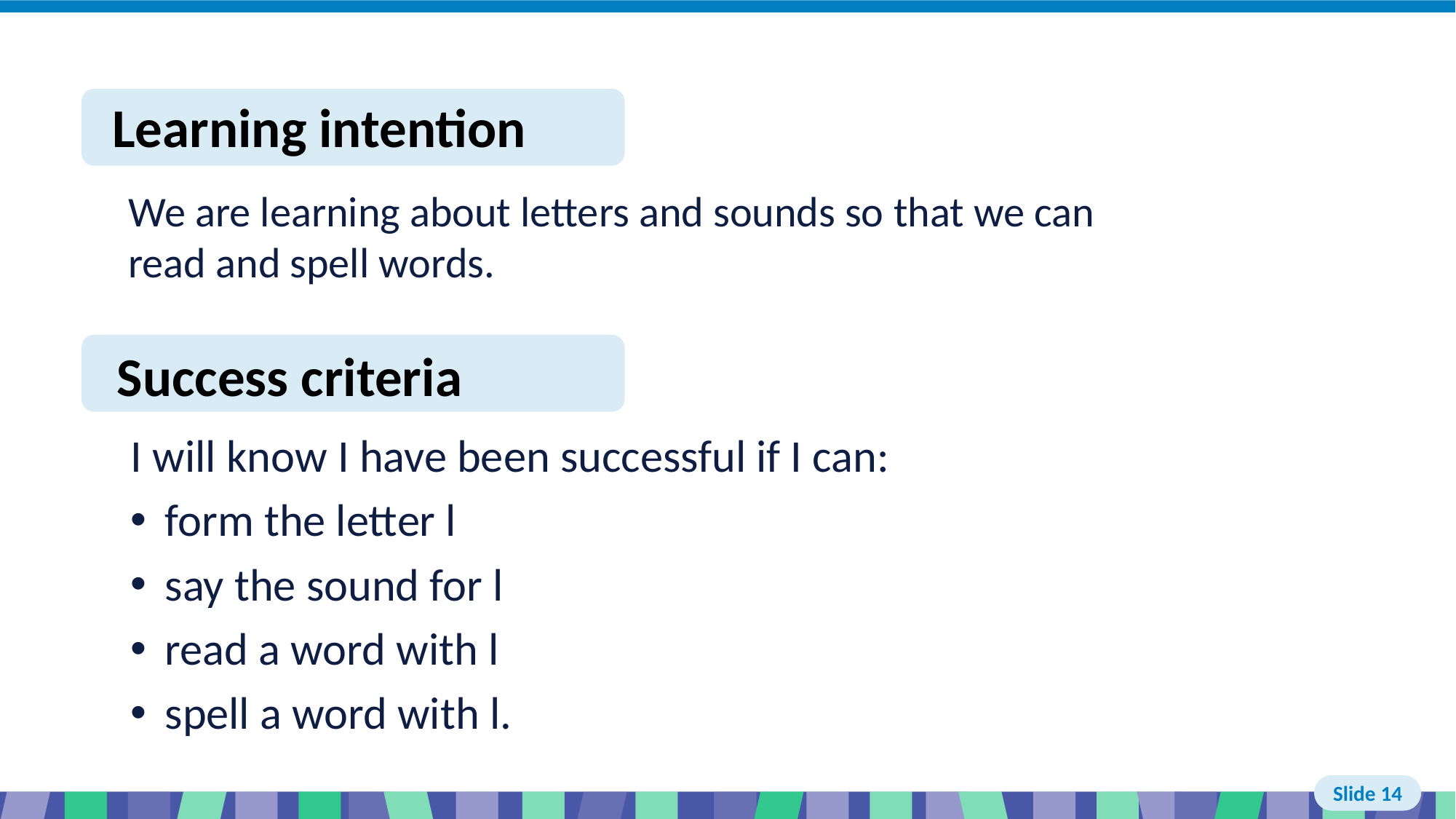

# Slide 14 Learning intention and success criteria
I will know I have been successful if I can:
form the letter l
say the sound for l
read a word with l
spell a word with l.